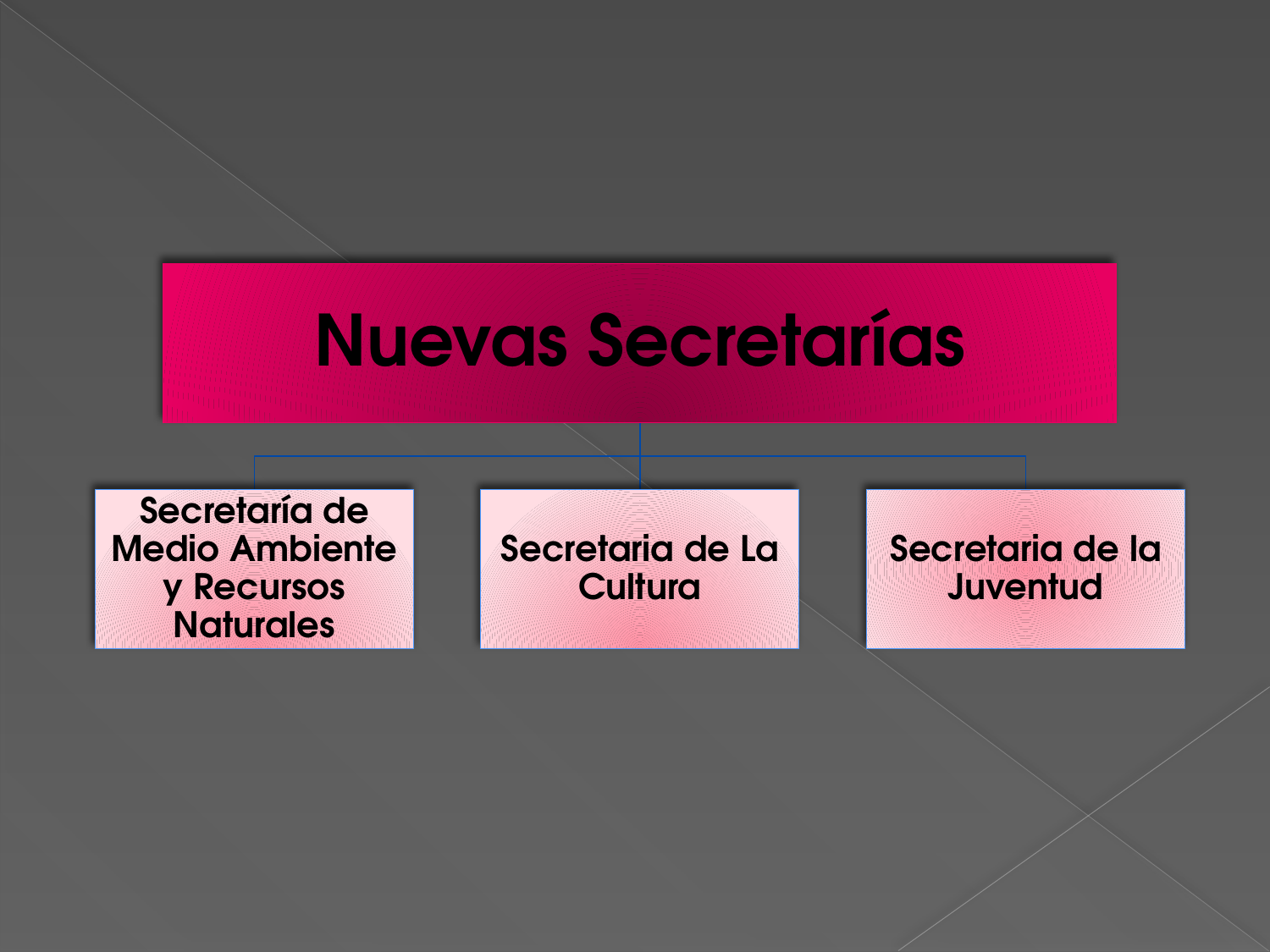

Nuevas Secretarías
Secretaría de Medio Ambiente y Recursos Naturales
Secretaria de La Cultura
Secretaria de la Juventud